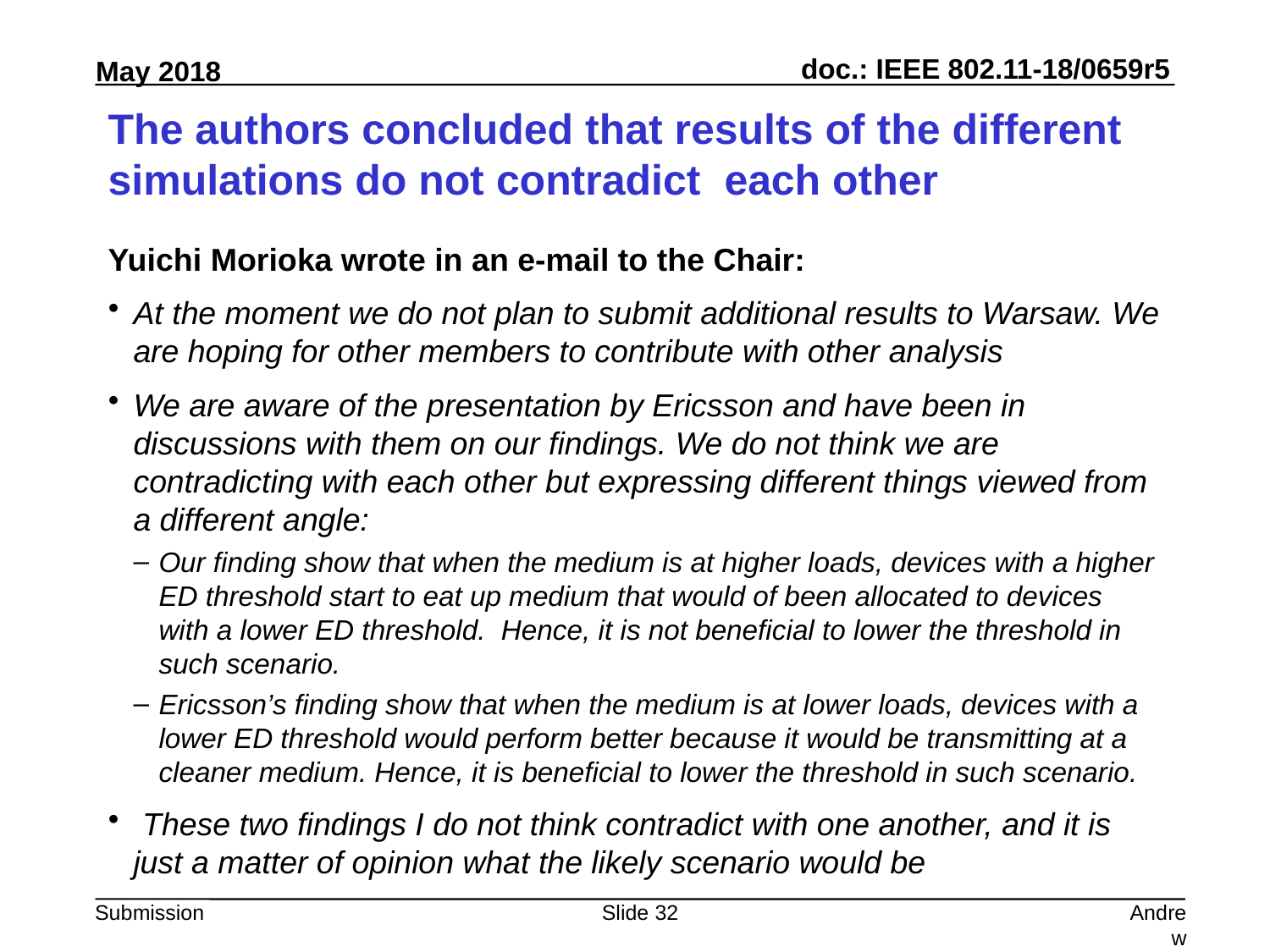

# The authors concluded that results of the different simulations do not contradict  each other
Yuichi Morioka wrote in an e-mail to the Chair:
At the moment we do not plan to submit additional results to Warsaw. We are hoping for other members to contribute with other analysis
We are aware of the presentation by Ericsson and have been in discussions with them on our findings. We do not think we are contradicting with each other but expressing different things viewed from a different angle:
Our finding show that when the medium is at higher loads, devices with a higher ED threshold start to eat up medium that would of been allocated to devices with a lower ED threshold.  Hence, it is not beneficial to lower the threshold in such scenario.
Ericsson’s finding show that when the medium is at lower loads, devices with a lower ED threshold would perform better because it would be transmitting at a cleaner medium. Hence, it is beneficial to lower the threshold in such scenario.
 These two findings I do not think contradict with one another, and it is just a matter of opinion what the likely scenario would be
Slide 32
Andrew Myles, Cisco